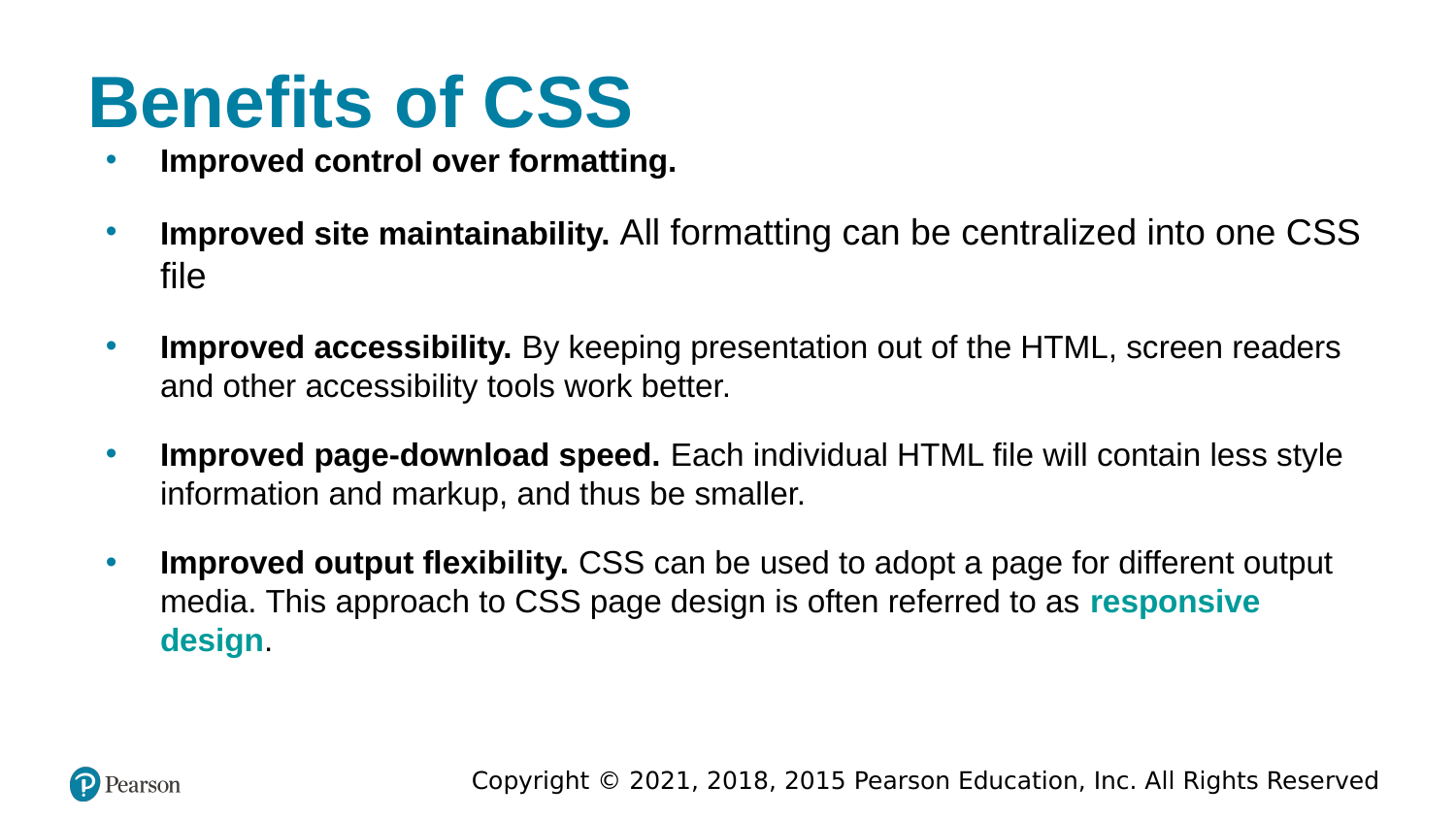

# Benefits of CSS
Improved control over formatting.
Improved site maintainability. All formatting can be centralized into one CSS file
Improved accessibility. By keeping presentation out of the HTML, screen readers and other accessibility tools work better.
Improved page-download speed. Each individual HTML file will contain less style information and markup, and thus be smaller.
Improved output flexibility. CSS can be used to adopt a page for different output media. This approach to CSS page design is often referred to as responsive design.